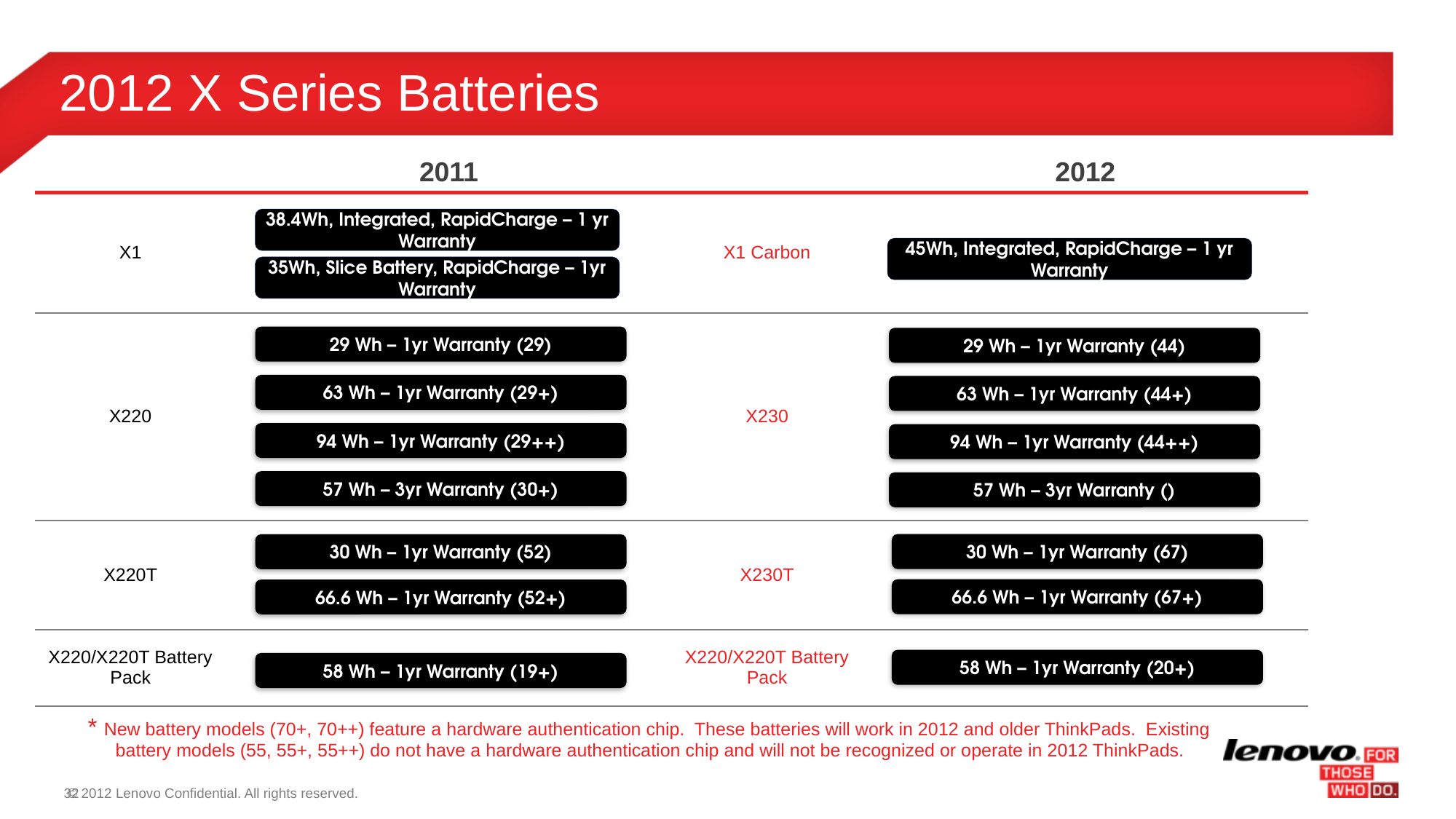

# 2012 X Series Batteries
|  | 2011 |  | 2012 |
| --- | --- | --- | --- |
| X1 |  | X1 Carbon |  |
| X220 |  | X230 |  |
| X220T |  | X230T |  |
| X220/X220T Battery Pack |  | X220/X220T Battery Pack |  |
38.4Wh, Integrated, RapidCharge – 1 yr Warranty
45Wh, Integrated, RapidCharge – 1 yr Warranty
35Wh, Slice Battery, RapidCharge – 1yr Warranty
29 Wh – 1yr Warranty (29)
29 Wh – 1yr Warranty (44)
63 Wh – 1yr Warranty (29+)
63 Wh – 1yr Warranty (44+)
94 Wh – 1yr Warranty (29++)
94 Wh – 1yr Warranty (44++)
57 Wh – 3yr Warranty (30+)
57 Wh – 3yr Warranty ()
30 Wh – 1yr Warranty (67)
30 Wh – 1yr Warranty (52)
66.6 Wh – 1yr Warranty (67+)
66.6 Wh – 1yr Warranty (52+)
58 Wh – 1yr Warranty (20+)
58 Wh – 1yr Warranty (19+)
* New battery models (70+, 70++) feature a hardware authentication chip.  These batteries will work in 2012 and older ThinkPads.  Existing battery models (55, 55+, 55++) do not have a hardware authentication chip and will not be recognized or operate in 2012 ThinkPads.